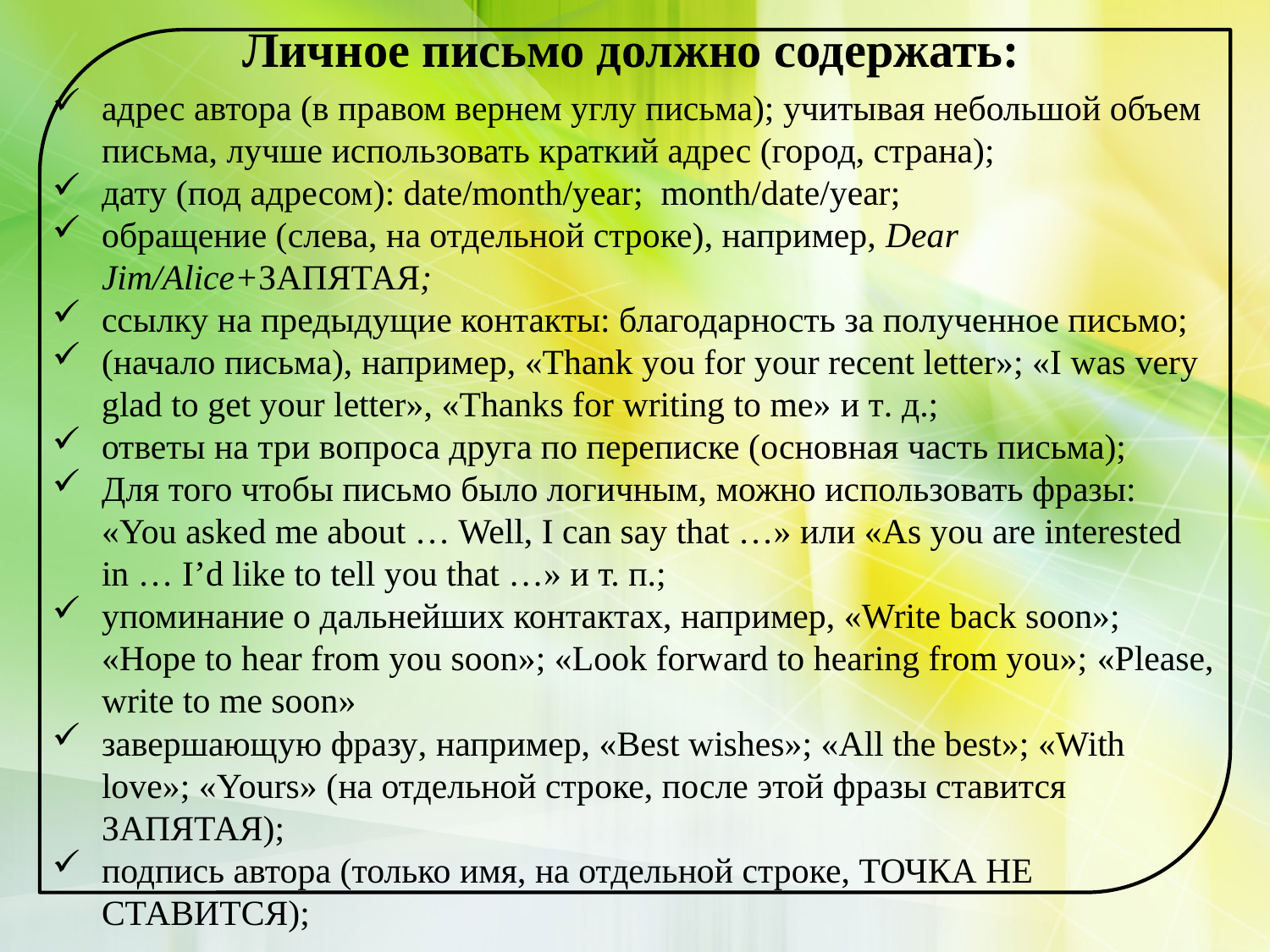

# Личное письмо должно содержать:
адрес автора (в правом вернем углу письма); учитывая небольшой объем письма, лучше использовать краткий адрес (город, страна);
дату (под адресом): date/month/year;  month/date/year;
обращение (слева, на отдельной строке), например, Dear Jim/Alice+ЗАПЯТАЯ;
ссылку на предыдущие контакты: благодарность за полученное письмо;
(начало письма), например, «Thank you for your recent letter»; «I was very glad to get your letter», «Thanks for writing to me» и т. д.;
ответы на три вопроса друга по переписке (основная часть письма);
Для того чтобы письмо было логичным, можно использовать фразы: «You asked me about … Well, I can say that …» или «As you are interested in … I’d like to tell you that …» и т. п.;
упоминание о дальнейших контактах, например, «Write back soon»; «Hope to hear from you soon»; «Look forward to hearing from you»; «Please, write to me soon»
завершающую фразу, например, «Best wishes»; «All the best»; «With love»; «Yours» (на отдельной строке, после этой фразы ставится ЗАПЯТАЯ);
подпись автора (только имя, на отдельной строке, ТОЧКА НЕ СТАВИТСЯ);